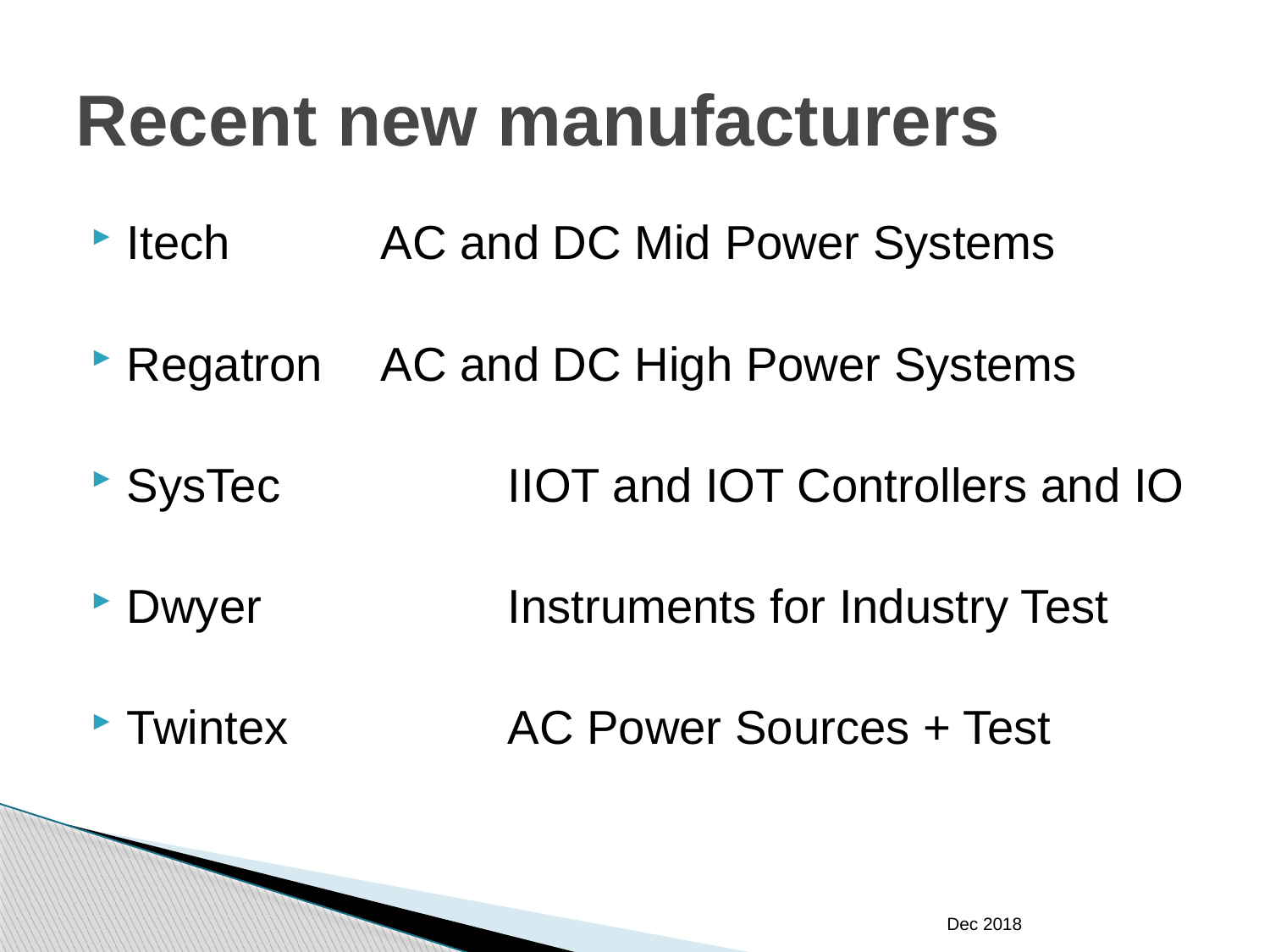

# Recent new manufacturers
Itech		AC and DC Mid Power Systems
Regatron	AC and DC High Power Systems
SysTec		IIOT and IOT Controllers and IO
Dwyer		Instruments for Industry Test
Twintex		AC Power Sources + Test

Dec 2018